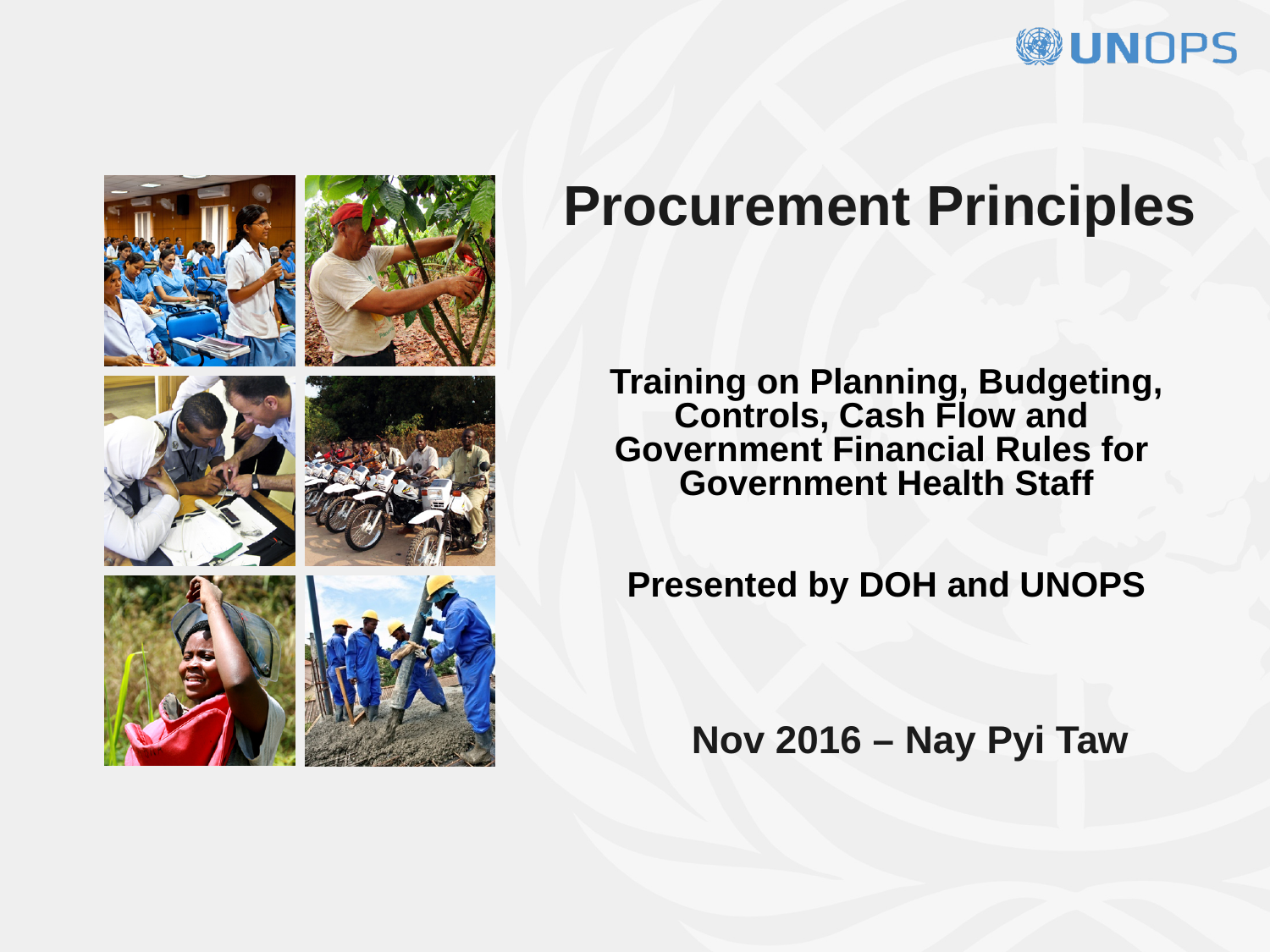

# Procurement Principles
Training on Planning, Budgeting, Controls, Cash Flow and
Government Financial Rules for
Government Health Staff
Presented by DOH and UNOPS
Nov 2016 – Nay Pyi Taw